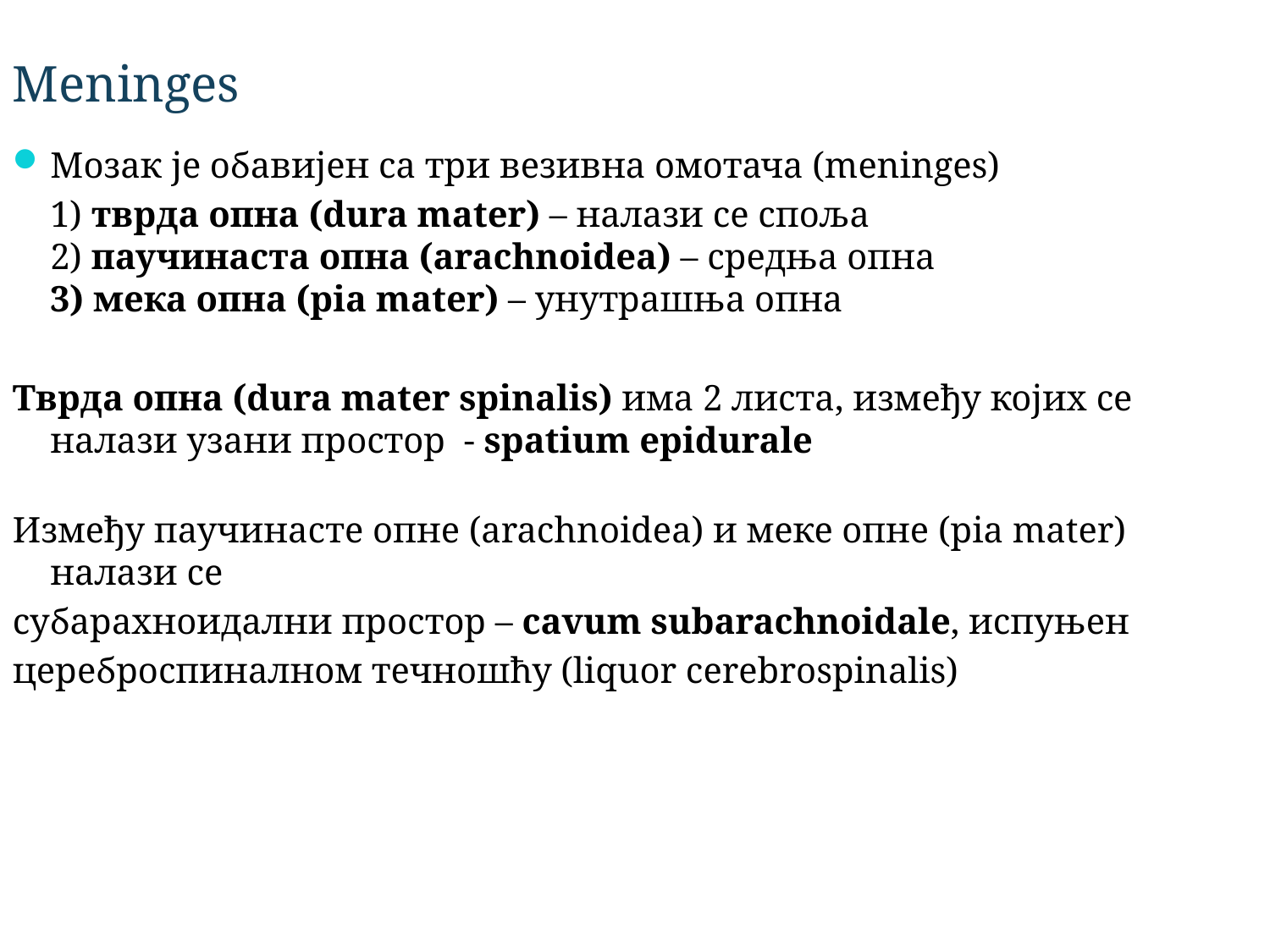

Meninges
Мозак је обавијен са три везивна омотача (meninges)
	1) тврда опна (dura mater) – налази се споља
2) паучинаста опна (arachnoidea) – средња опна
3) мека опна (pia mater) – унутрашња опна

Тврда опна (dura mater spinalis) има 2 листа, између којих се налази узани простор  - spatium epidurale
Између паучинасте опне (arachnoidea) и меке опне (pia mater) налази се
субарахноидални простор – cavum subarachnoidale, испуњен
цереброспиналном течношћу (liquor cerebrospinalis)